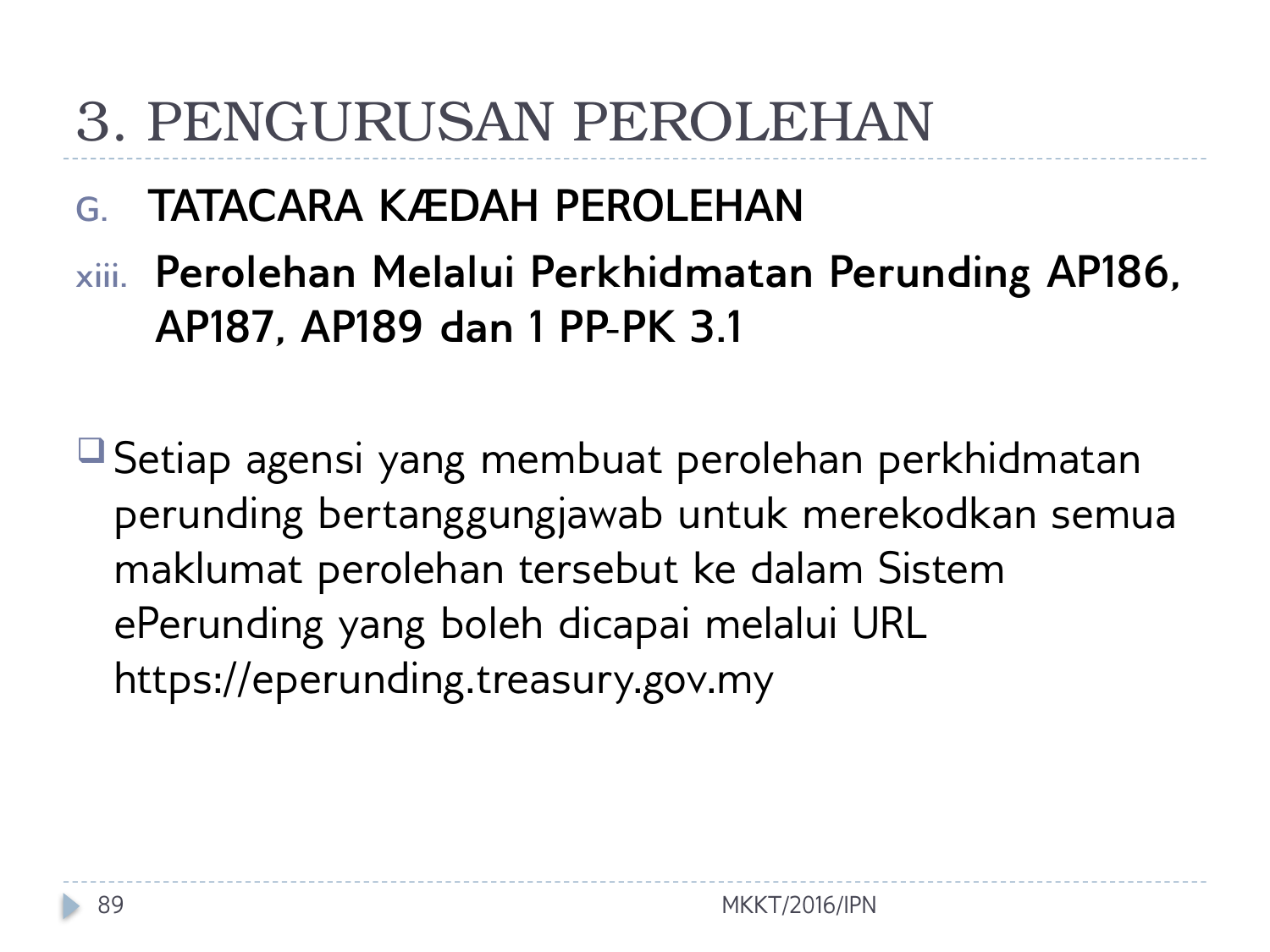

# 3. PENGURUSAN PEROLEHAN
TATACARA KAEDAH PEROLEHAN
Perolehan Melalui Perkhidmatan Perunding AP186, AP187, AP189 dan 1 PP-PK 3.1

Setiap agensi yang membuat perolehan perkhidmatan perunding bertanggungjawab untuk merekodkan semua maklumat perolehan tersebut ke dalam Sistem ePerunding yang boleh dicapai melalui URL https://eperunding.treasury.gov.my
89
MKKT/2016/IPN